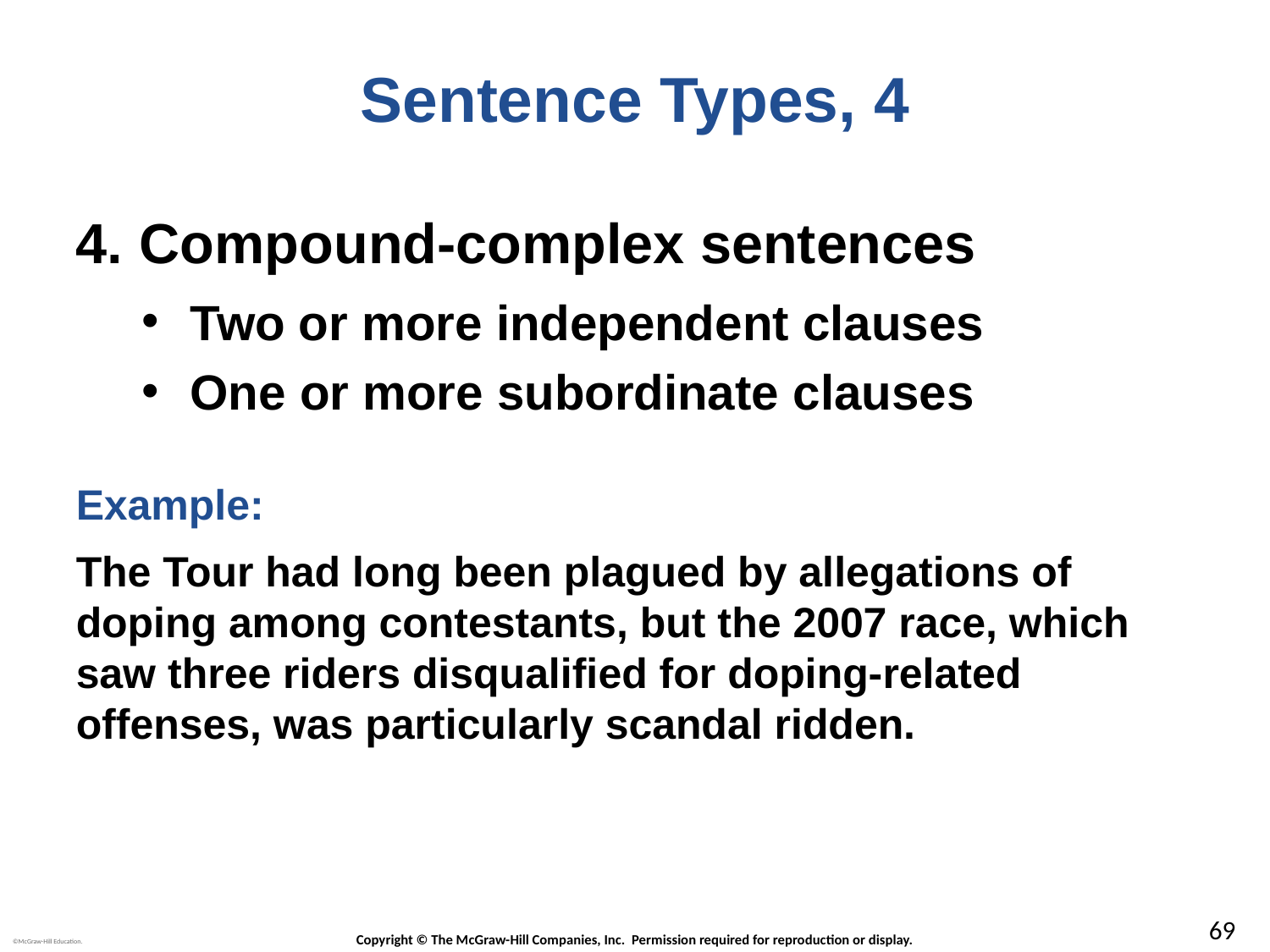

# Sentence Types, 4
Compound-complex sentences
Two or more independent clauses
One or more subordinate clauses
Example:
The Tour had long been plagued by allegations of doping among contestants, but the 2007 race, which saw three riders disqualified for doping-related offenses, was particularly scandal ridden.